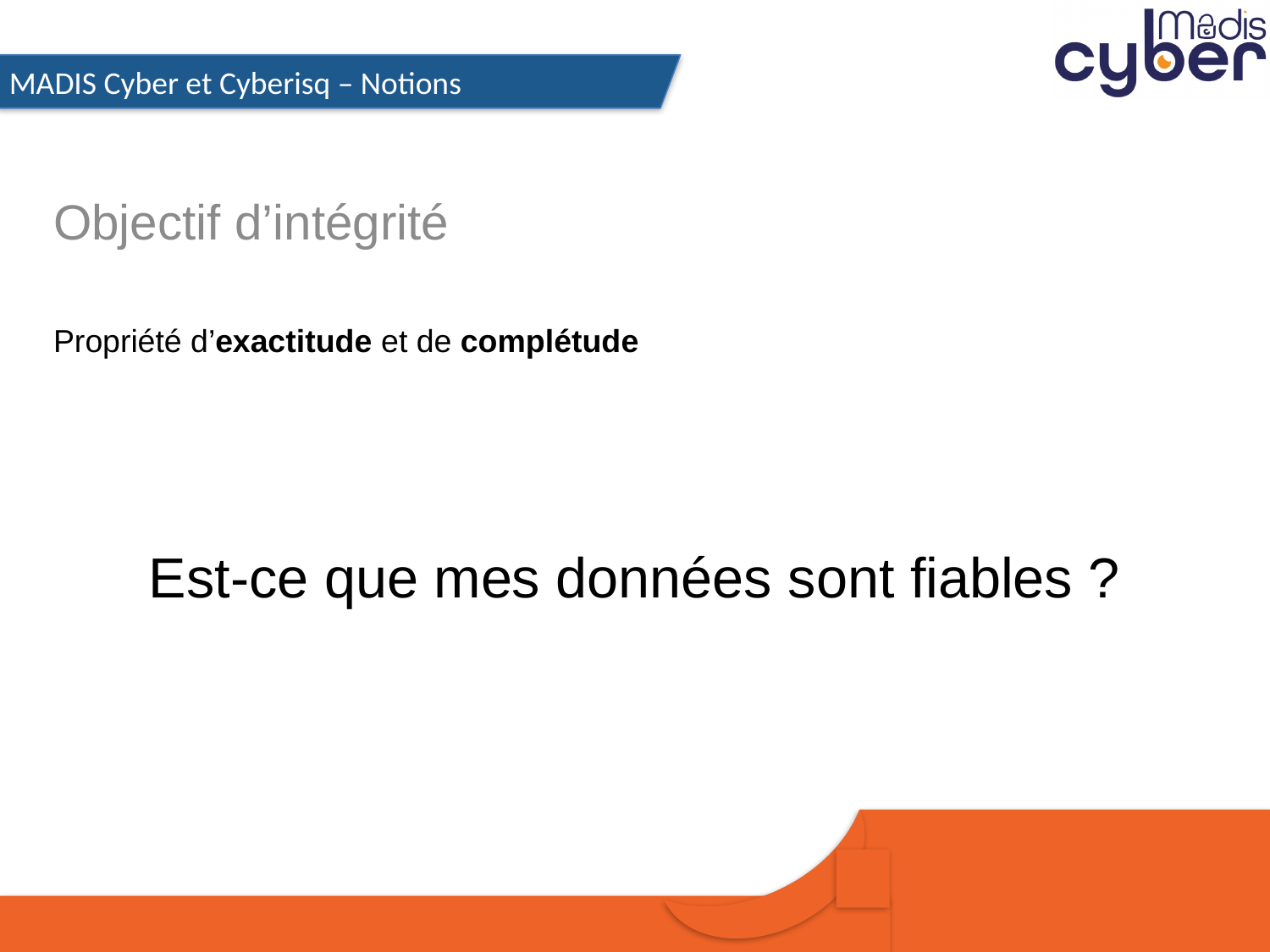

Objectif d’intégrité
Propriété d’exactitude et de complétude

Est-ce que mes données sont fiables ?